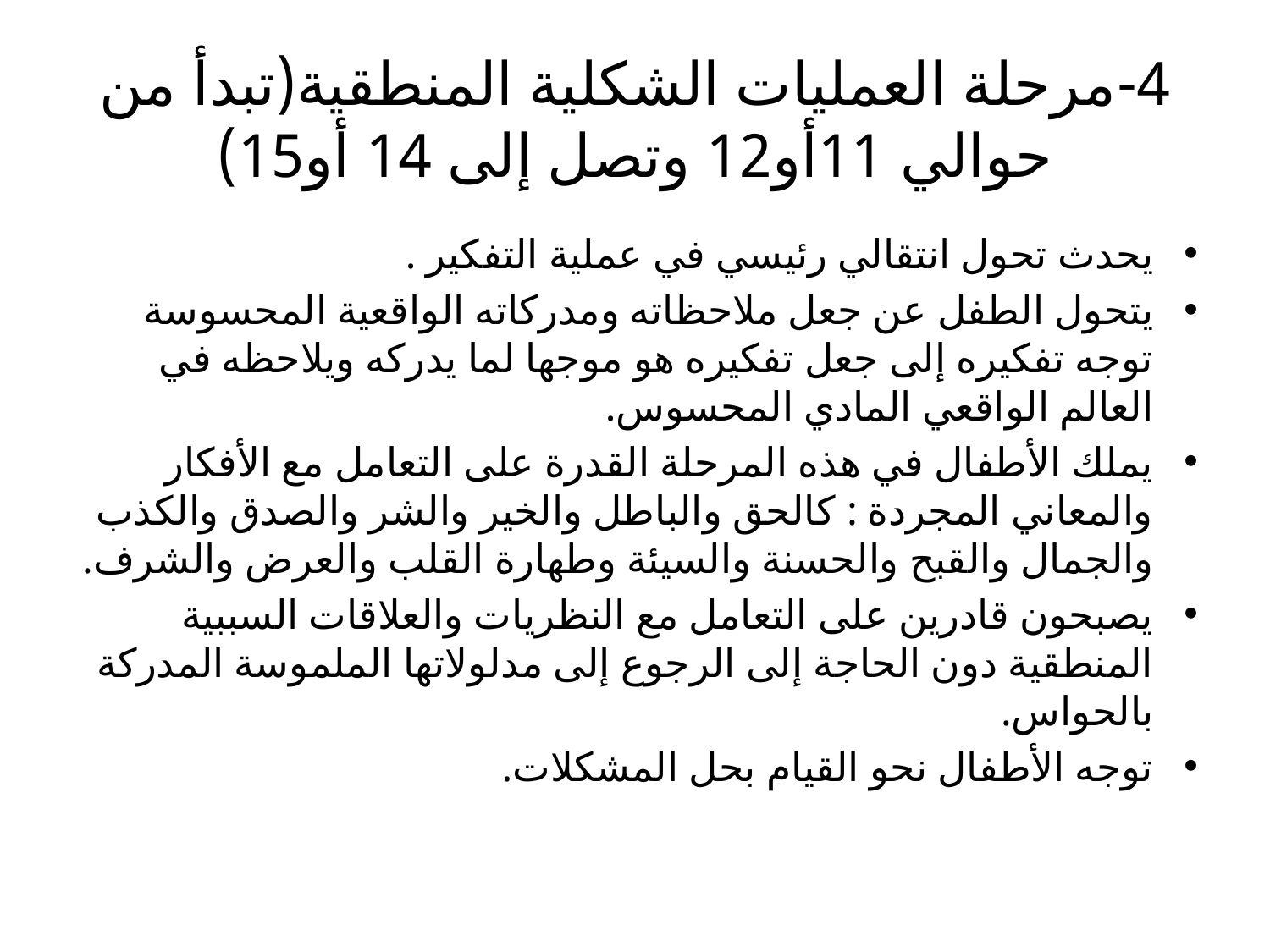

# 4-مرحلة العمليات الشكلية المنطقية(تبدأ من حوالي 11أو12 وتصل إلى 14 أو15)
يحدث تحول انتقالي رئيسي في عملية التفكير .
يتحول الطفل عن جعل ملاحظاته ومدركاته الواقعية المحسوسة توجه تفكيره إلى جعل تفكيره هو موجها لما يدركه ويلاحظه في العالم الواقعي المادي المحسوس.
يملك الأطفال في هذه المرحلة القدرة على التعامل مع الأفكار والمعاني المجردة : كالحق والباطل والخير والشر والصدق والكذب والجمال والقبح والحسنة والسيئة وطهارة القلب والعرض والشرف.
يصبحون قادرين على التعامل مع النظريات والعلاقات السببية المنطقية دون الحاجة إلى الرجوع إلى مدلولاتها الملموسة المدركة بالحواس.
توجه الأطفال نحو القيام بحل المشكلات.